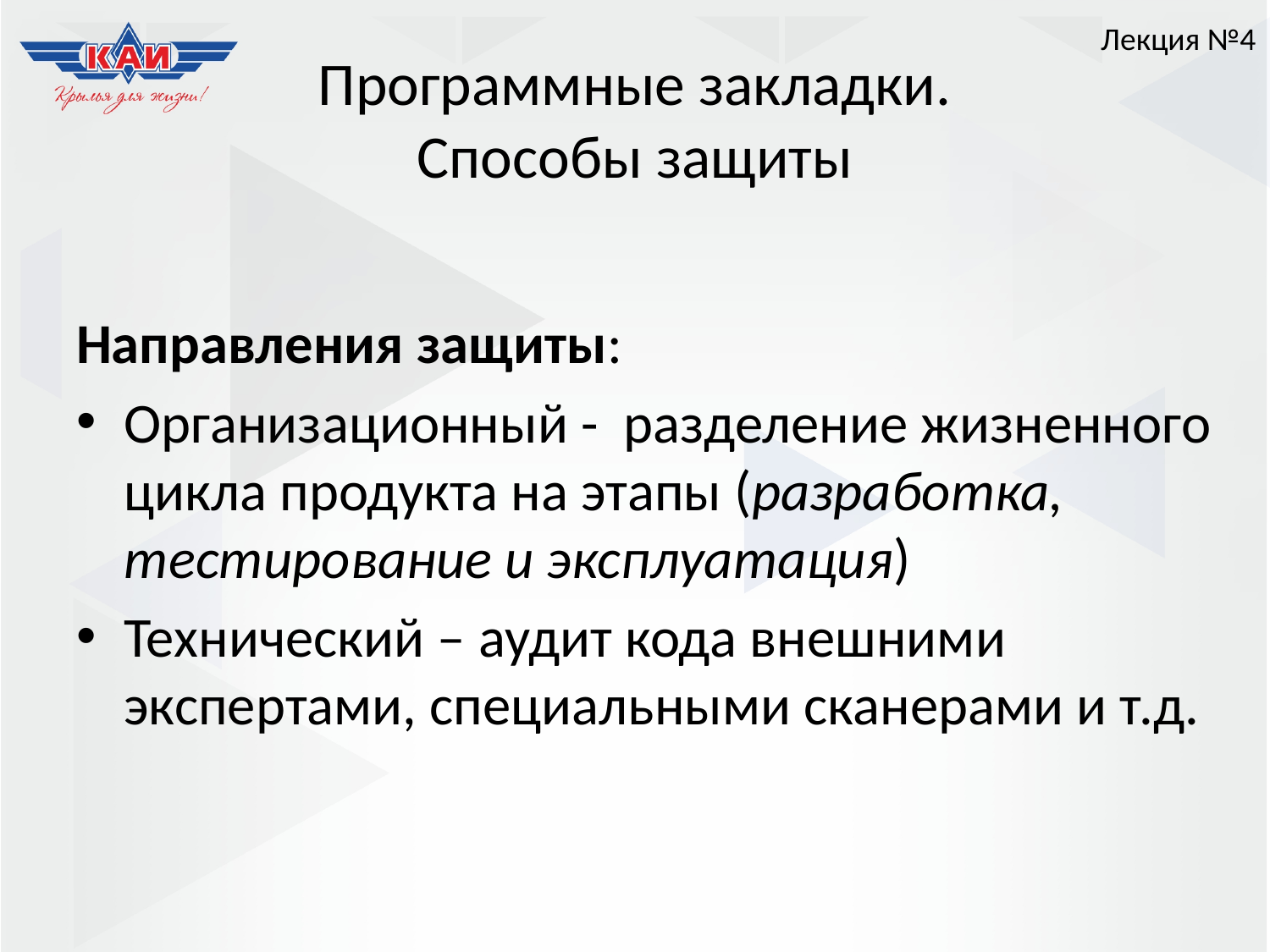

Лекция №4
# Программные закладки. Способы защиты

Направления защиты:
Организационный -  разделение жизненного цикла продукта на этапы (разработка, тестирование и эксплуатация)
Технический – аудит кода внешними экспертами, специальными сканерами и т.д.